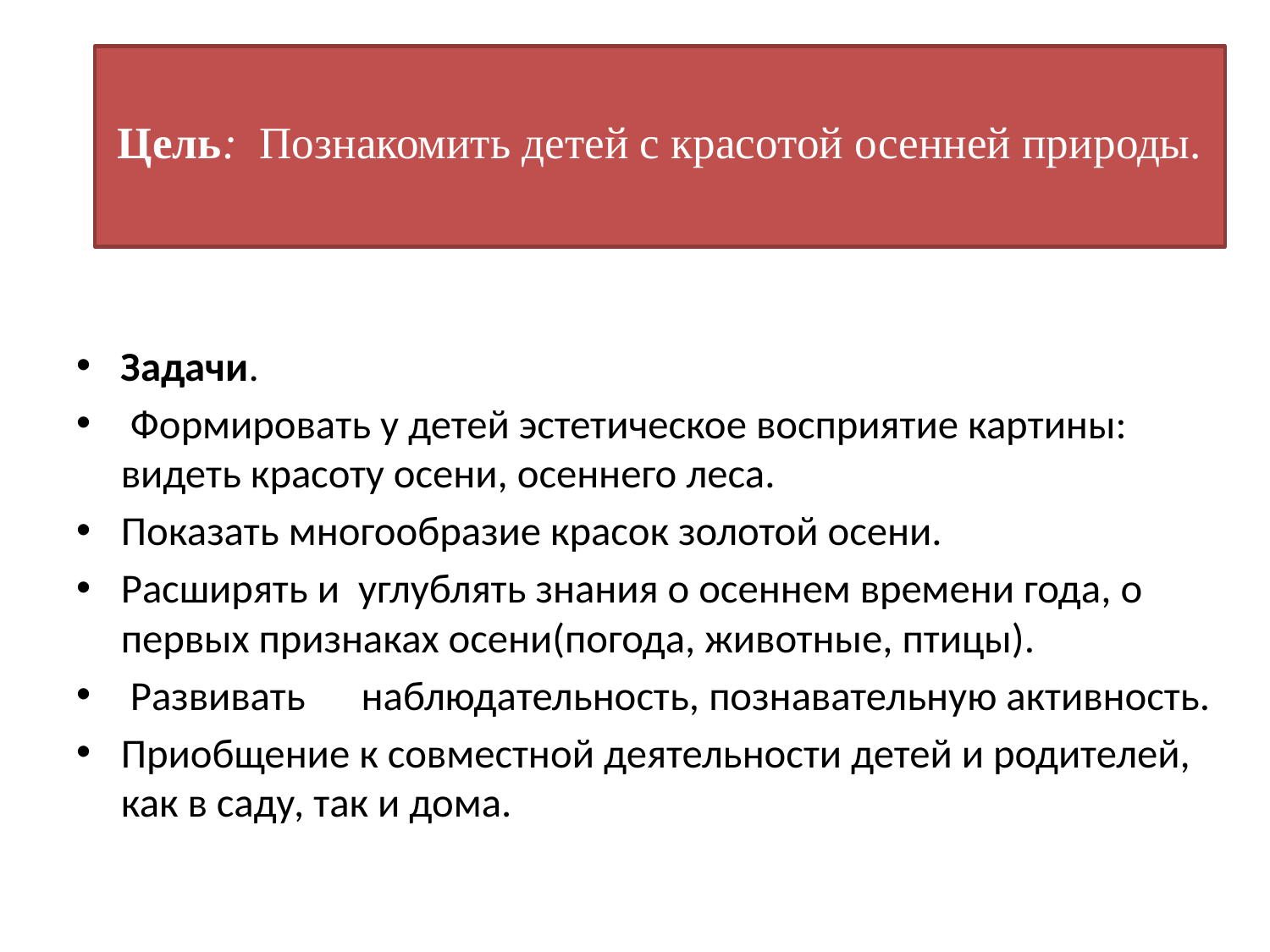

# Цель:  Познакомить детей с красотой осенней природы.

Задачи.
 Формировать у детей эстетическое восприятие картины: видеть красоту осени, осеннего леса.
Показать многообразие красок золотой осени.
Расширять и  углублять знания о осеннем времени года, о первых признаках осени(погода, животные, птицы).
 Развивать      наблюдательность, познавательную активность.
Приобщение к совместной деятельности детей и родителей, как в саду, так и дома.